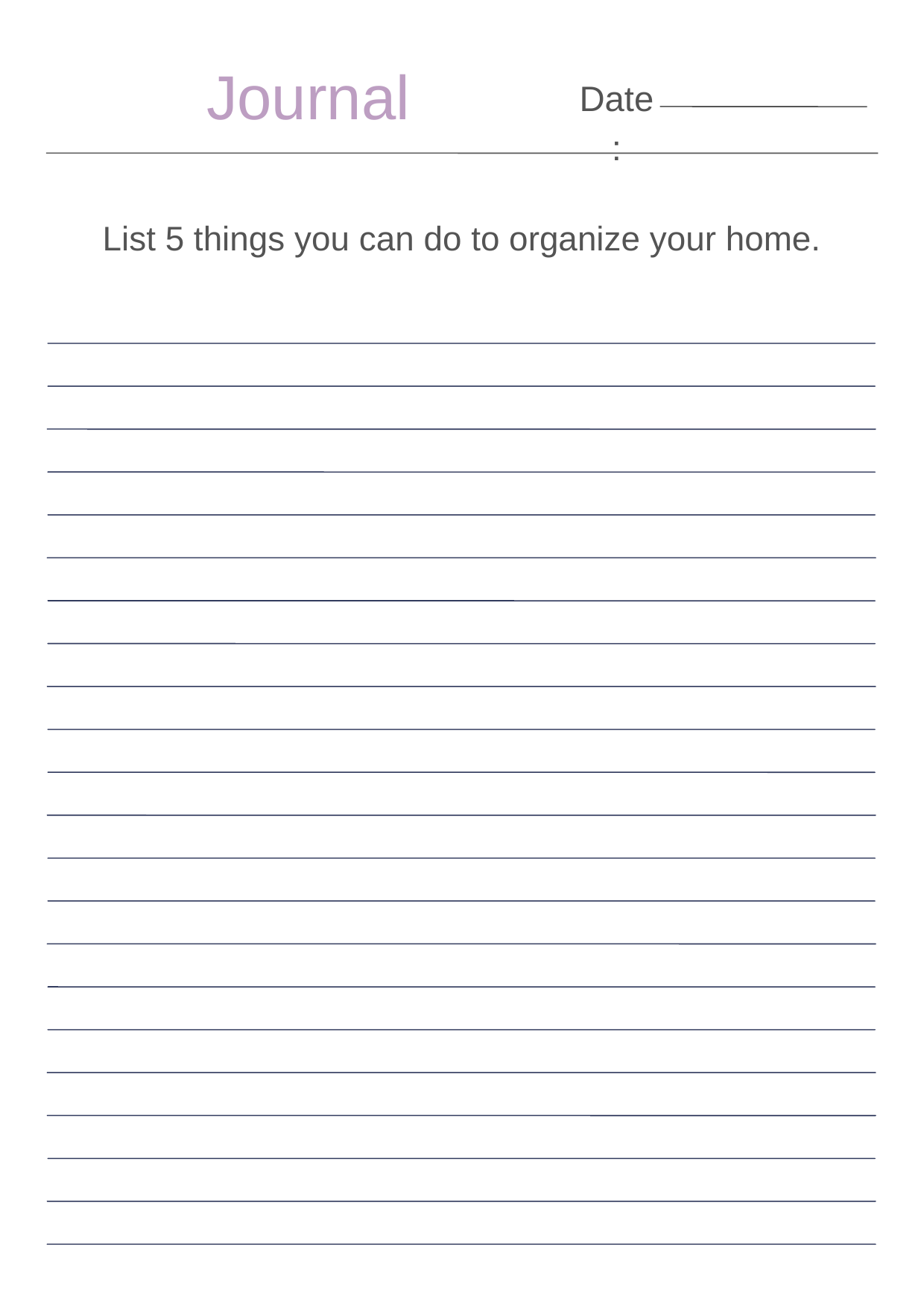

Journal
Date:

List 5 things you can do to organize your home.